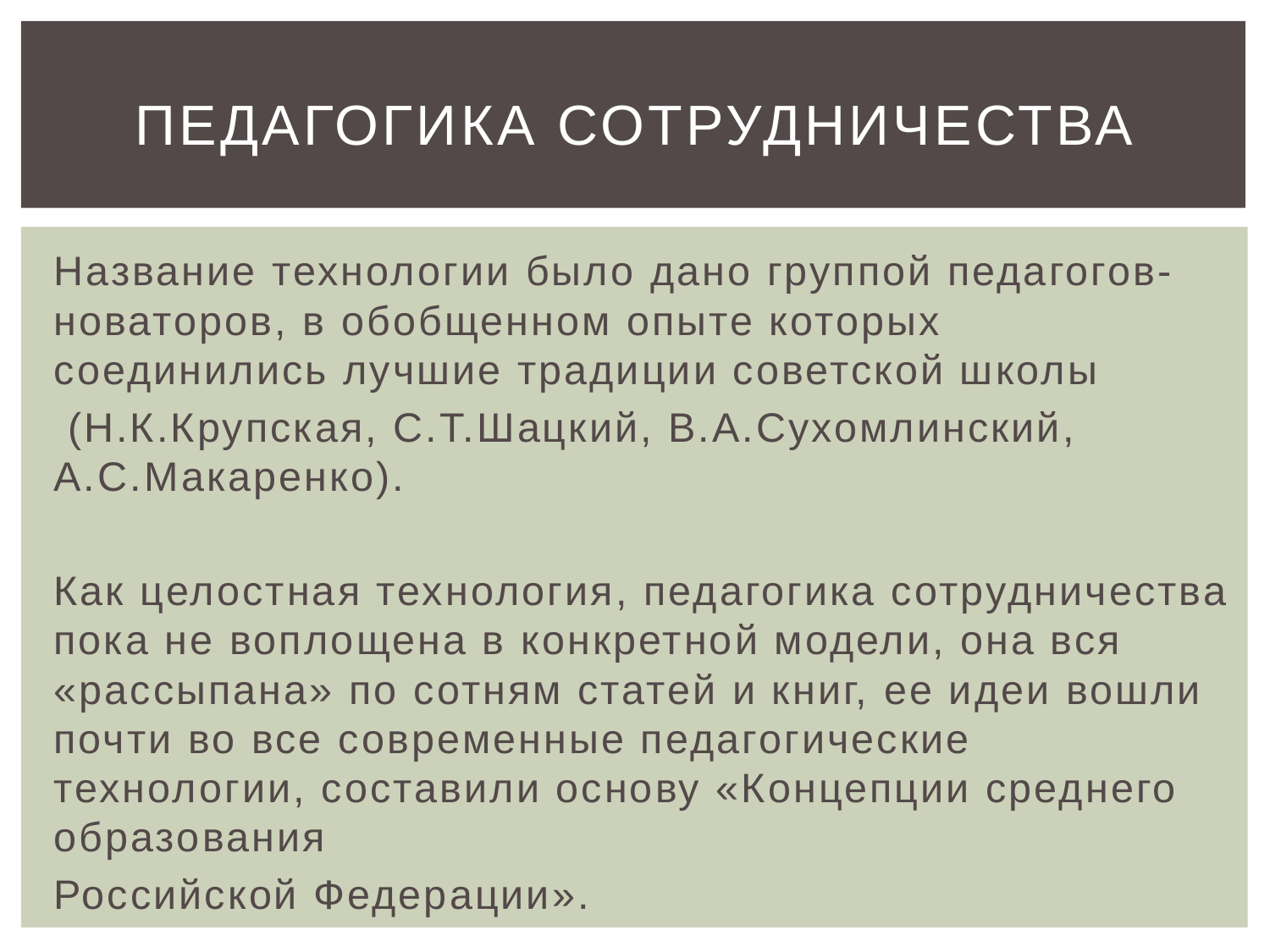

# Педагогика сотрудничества
Название технологии было дано группой педагогов-новаторов, в обобщенном опыте которых соединились лучшие традиции советской школы
 (Н.К.Крупская, С.Т.Шацкий, В.А.Сухомлинский, А.С.Макаренко).

Как целостная технология, педагогика сотрудничества пока не воплощена в конкретной модели, она вся «рассыпана» по сотням статей и книг, ее идеи вошли почти во все современные педагогические технологии, составили основу «Концепции среднего образования
Российской Федерации».